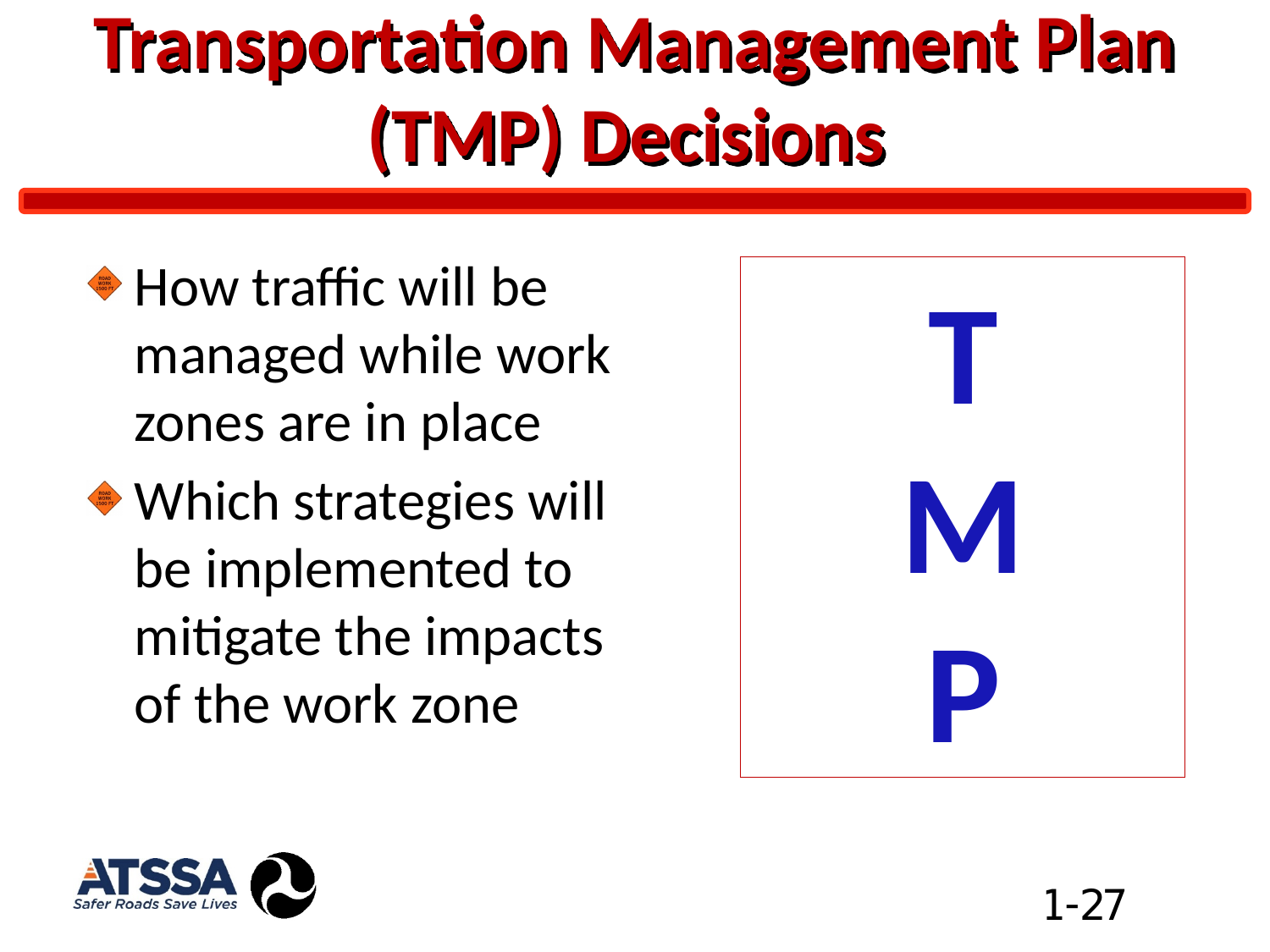

# Transportation Management Plan (TMP) Decisions
How traffic will be managed while work zones are in place
Which strategies will be implemented to mitigate the impacts of the work zone
T
M
P